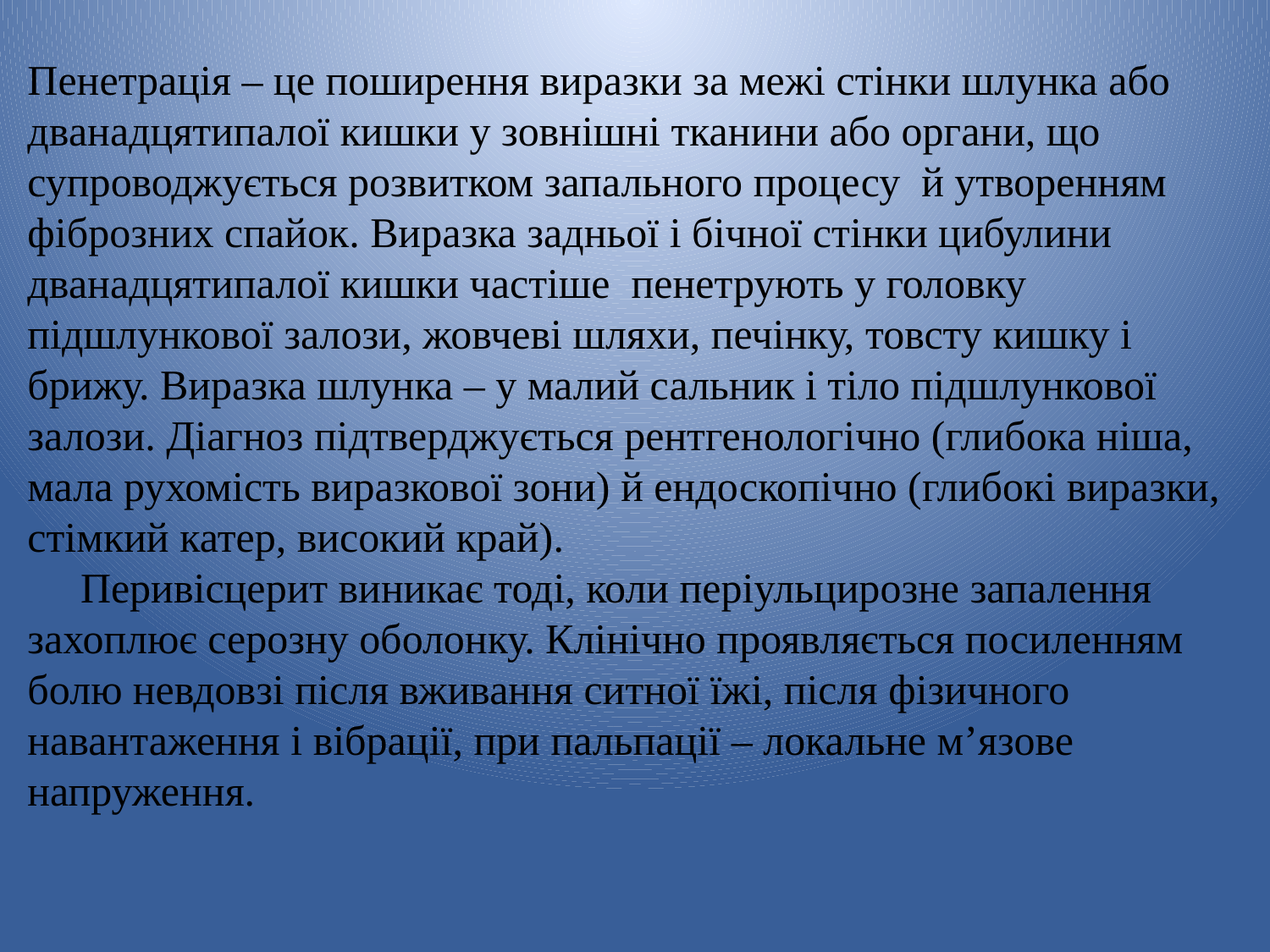

Пенетрацiя – це поширення виразки за межi стiнки шлунка або дванадцятипалої кишки у зовнiшнi тканини або органи, що супроводжується розвитком запального процесу  й утворенням фiброзних спайок. Виразка задньої i бiчної стiнки цибулини дванадцятипалої кишки частiше  пенетрують у головку пiдшлункової залози, жовчевi шляхи, печiнку, товсту кишку i брижу. Виразка шлунка – у малий сальник i тiло пiдшлункової залози. Дiагноз пiдтверджується рентгенологiчно (глибока нiша, мала рухомiсть виразкової зони) й ендоскопiчно (глибокi виразки, стiмкий катер, високий край).
     Перивiсцерит виникає тодi, коли перiульцирозне запалення захоплює серозну оболонку. Клiнiчно проявляється посиленням болю невдовзi пiсля вживання ситної їжi, пiсля фiзичного навантаження i вiбрацiї, при пальпацiї – локальне м’язове напруження.